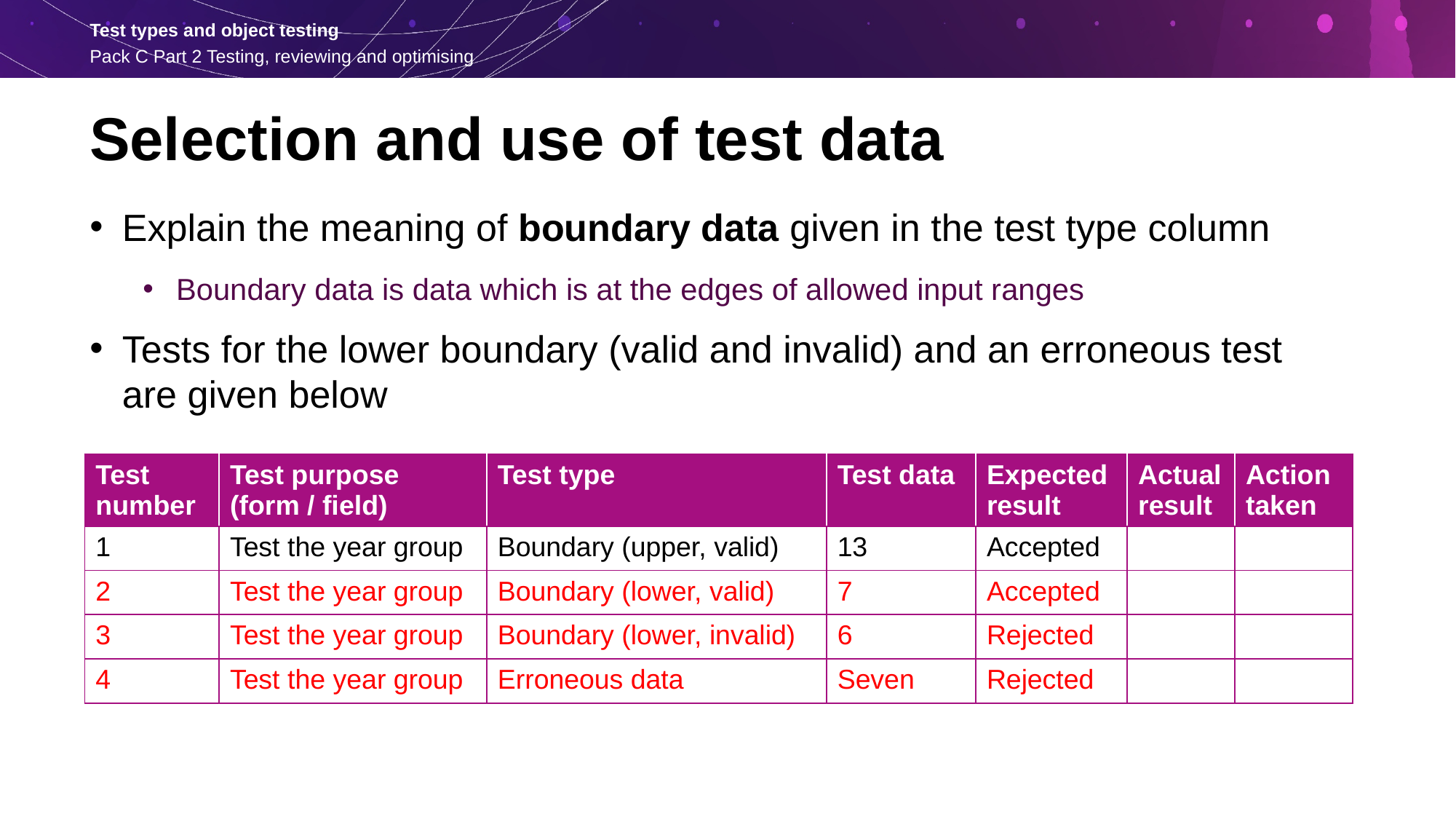

Selection and use of test data
Explain the meaning of boundary data given in the test type column
Boundary data is data which is at the edges of allowed input ranges
Tests for the lower boundary (valid and invalid) and an erroneous test are given below
| Test number | Test purpose (form / field) | Test type | Test data | Expected result | Actual result | Action taken |
| --- | --- | --- | --- | --- | --- | --- |
| 1 | Test the year group | Boundary (upper, valid) | 13 | Accepted |  |  |
| 2 | Test the year group | Boundary (lower, valid) | 7 | Accepted |  |  |
| 3 | Test the year group | Boundary (lower, invalid) | 6 | Rejected |  |  |
| 4 | Test the year group | Erroneous data | Seven | Rejected |  |  |